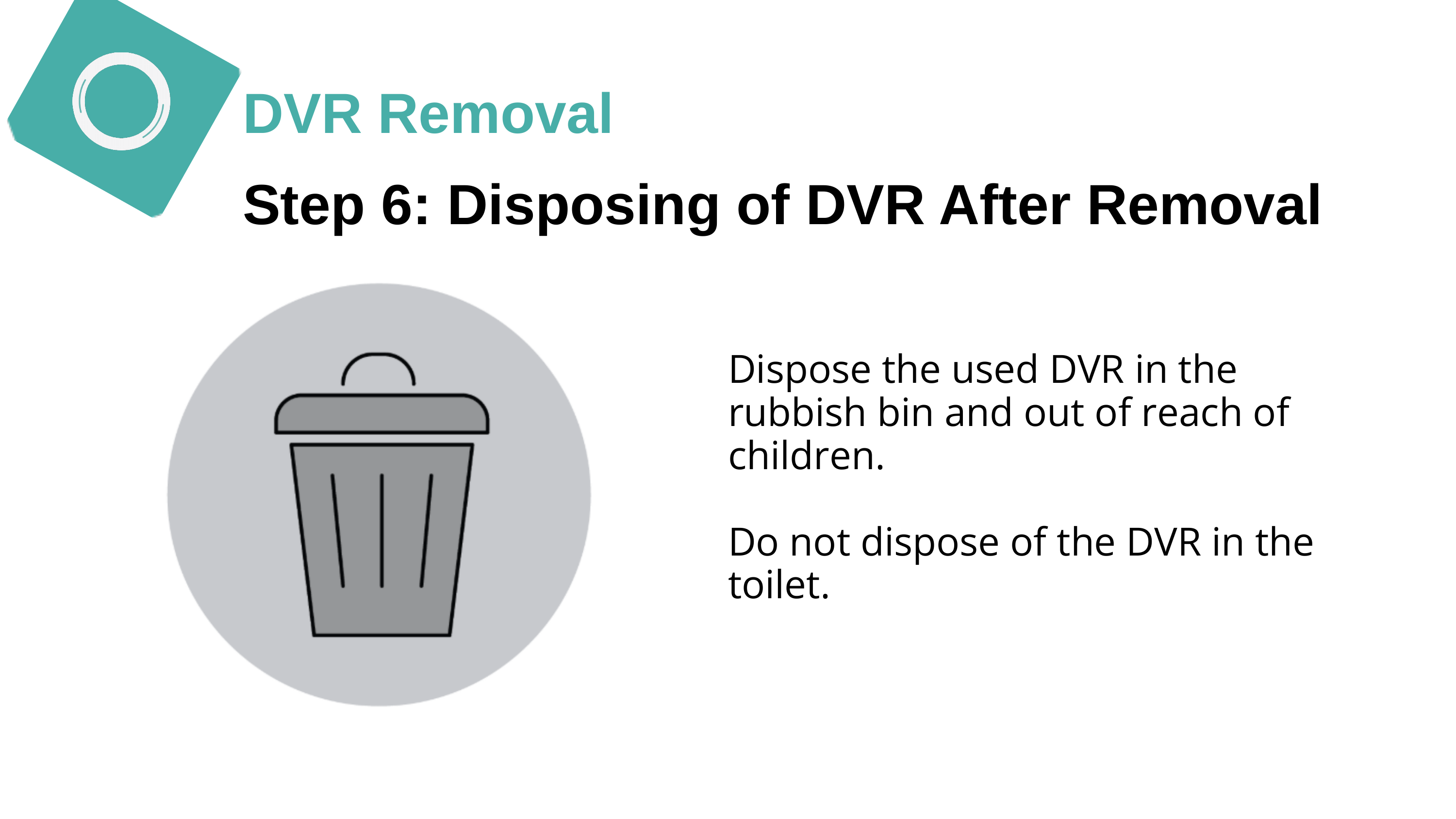

DVR Removal
Step 6: Disposing of DVR After Removal

Dispose the used DVR in the rubbish bin and out of reach of children.

Do not dispose of the DVR in the toilet.